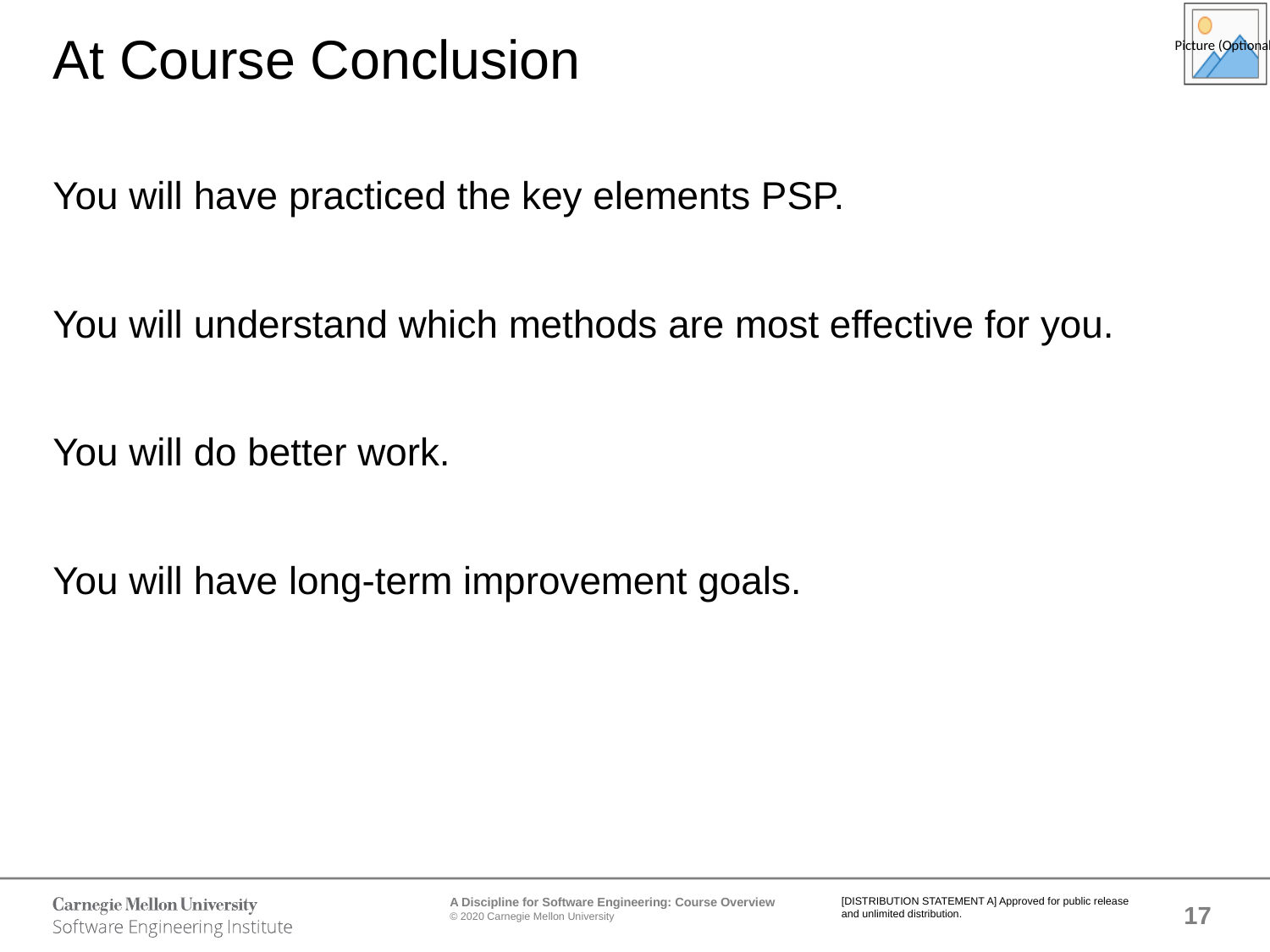

# At Course Conclusion
You will have practiced the key elements PSP.

You will understand which methods are most effective for you.

You will do better work.

You will have long-term improvement goals.